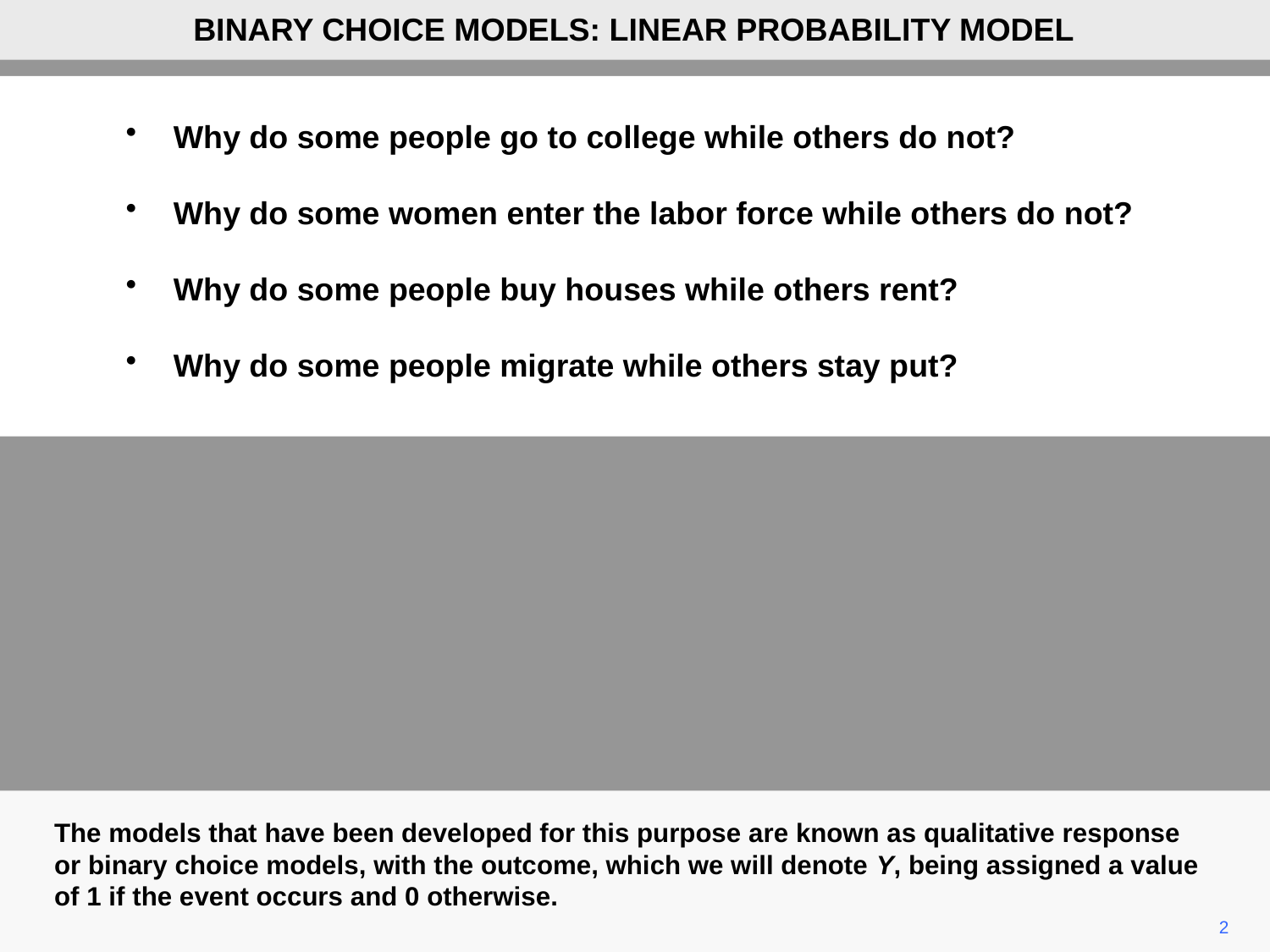

BINARY CHOICE MODELS: LINEAR PROBABILITY MODEL

Why do some people go to college while others do not?

Why do some women enter the labor force while others do not?

Why do some people buy houses while others rent?

Why do some people migrate while others stay put?

The models that have been developed for this purpose are known as qualitative response or binary choice models, with the outcome, which we will denote Y, being assigned a value of 1 if the event occurs and 0 otherwise.
2